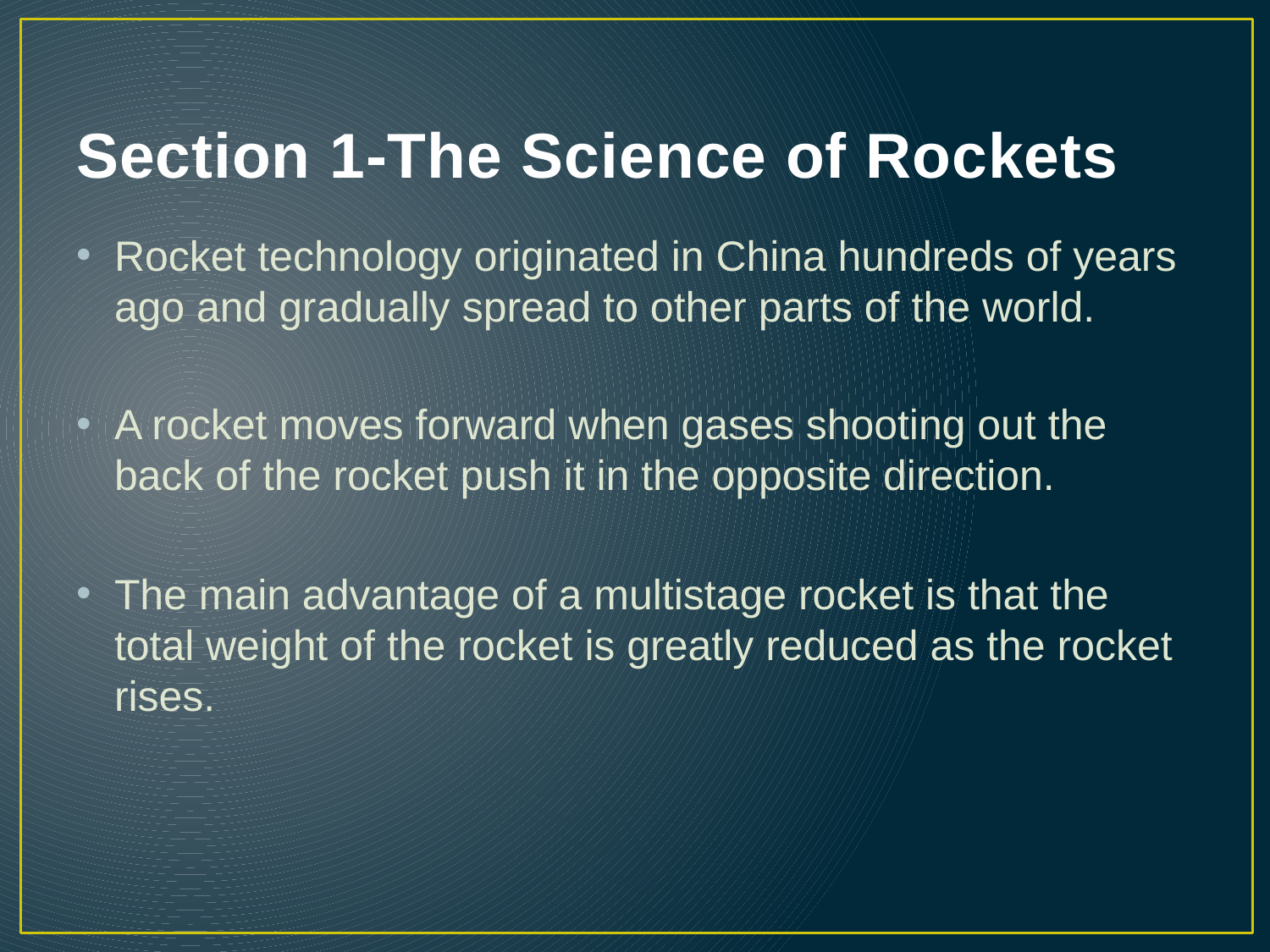

# Section 1-The Science of Rockets
Rocket technology originated in China hundreds of years ago and gradually spread to other parts of the world.

A rocket moves forward when gases shooting out the back of the rocket push it in the opposite direction.

The main advantage of a multistage rocket is that the total weight of the rocket is greatly reduced as the rocket rises.